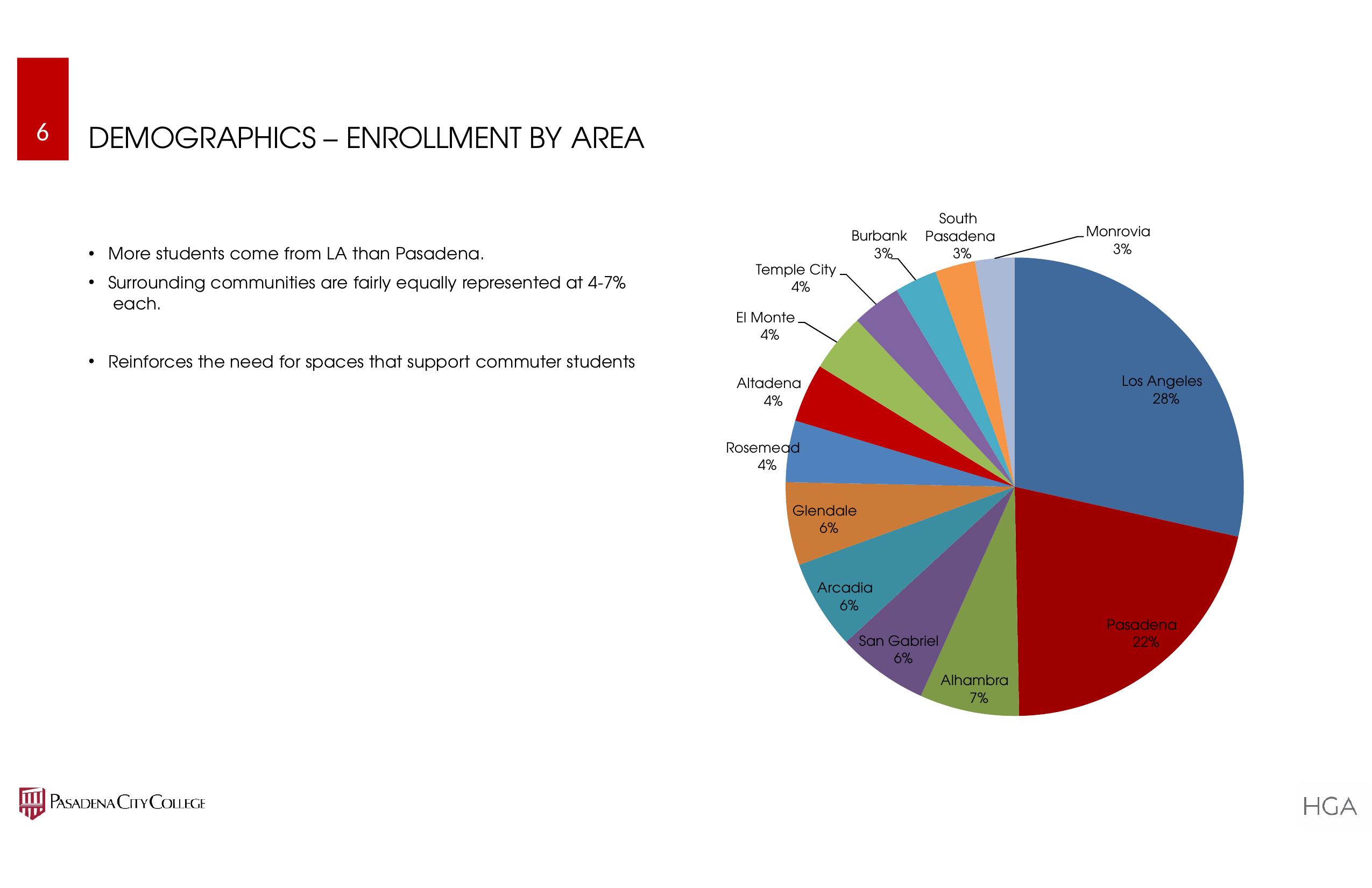

6
# DEMOGRAPHICS – ENROLLMENT BY AREA
South  Pasadena  3%
Monrovia  3%
Burbank  3%
More students come from LA than Pasadena.
Surrounding communities are fairly equally represented at 4-7%  each.

Temple City  4%

El Monte  4%

Reinforces the need for spaces that support commuter students

Los Angeles  28%
Altadena  4%

Rosemead  4%

Glendale  6%

Arcadia  6%

Pasadena  22%
San Gabriel  6%
Alhambra  7%